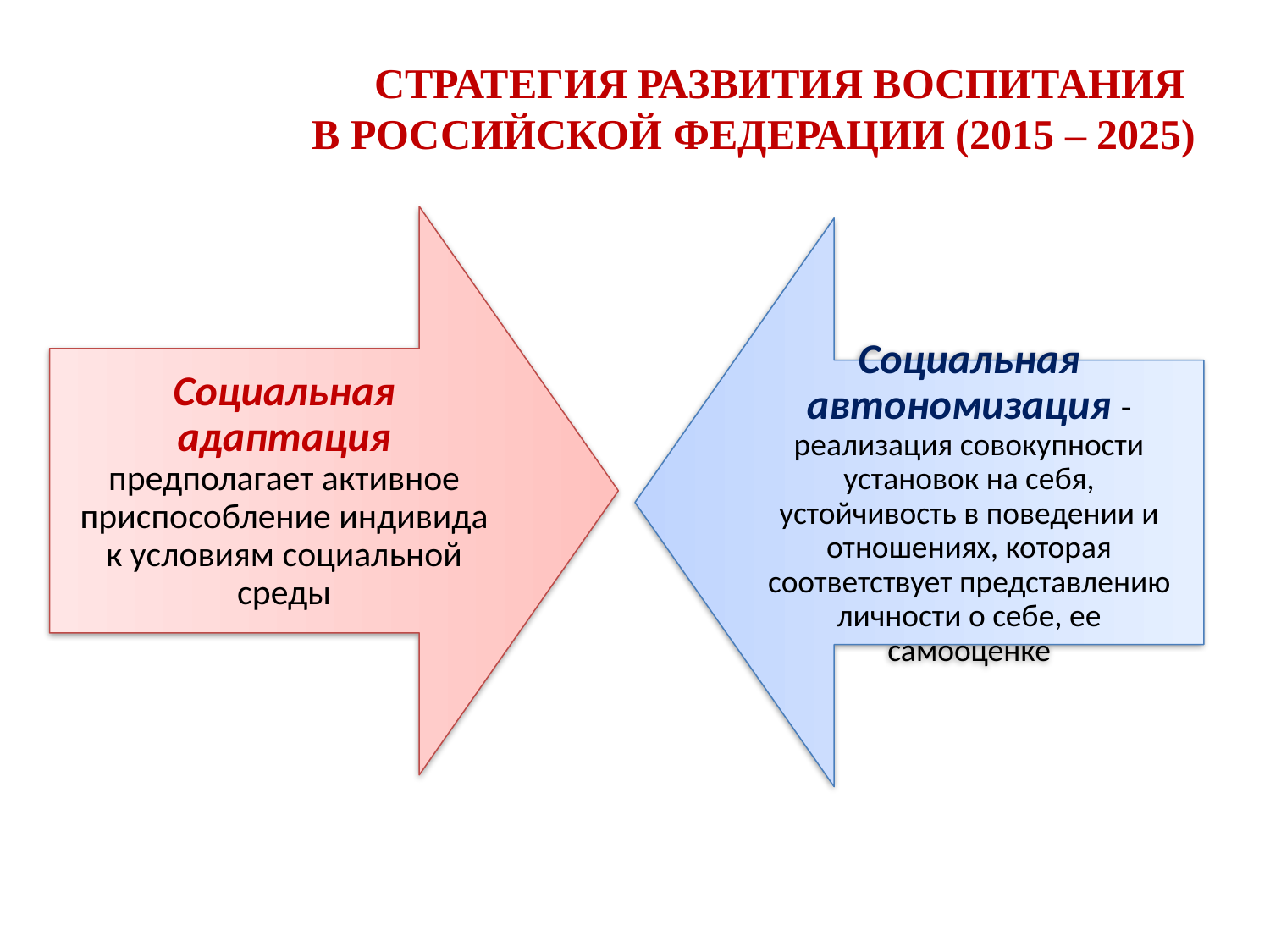

СТРАТЕГИЯ РАЗВИТИЯ ВОСПИТАНИЯ
В РОССИЙСКОЙ ФЕДЕРАЦИИ (2015 – 2025)
Социальная адаптация предполагает активное приспособление индивида к условиям социальной среды
Социальная автономизация - реализация совокупности установок на себя, устойчивость в поведении и отношениях, которая соответствует представлению личности о себе, ее самооценке